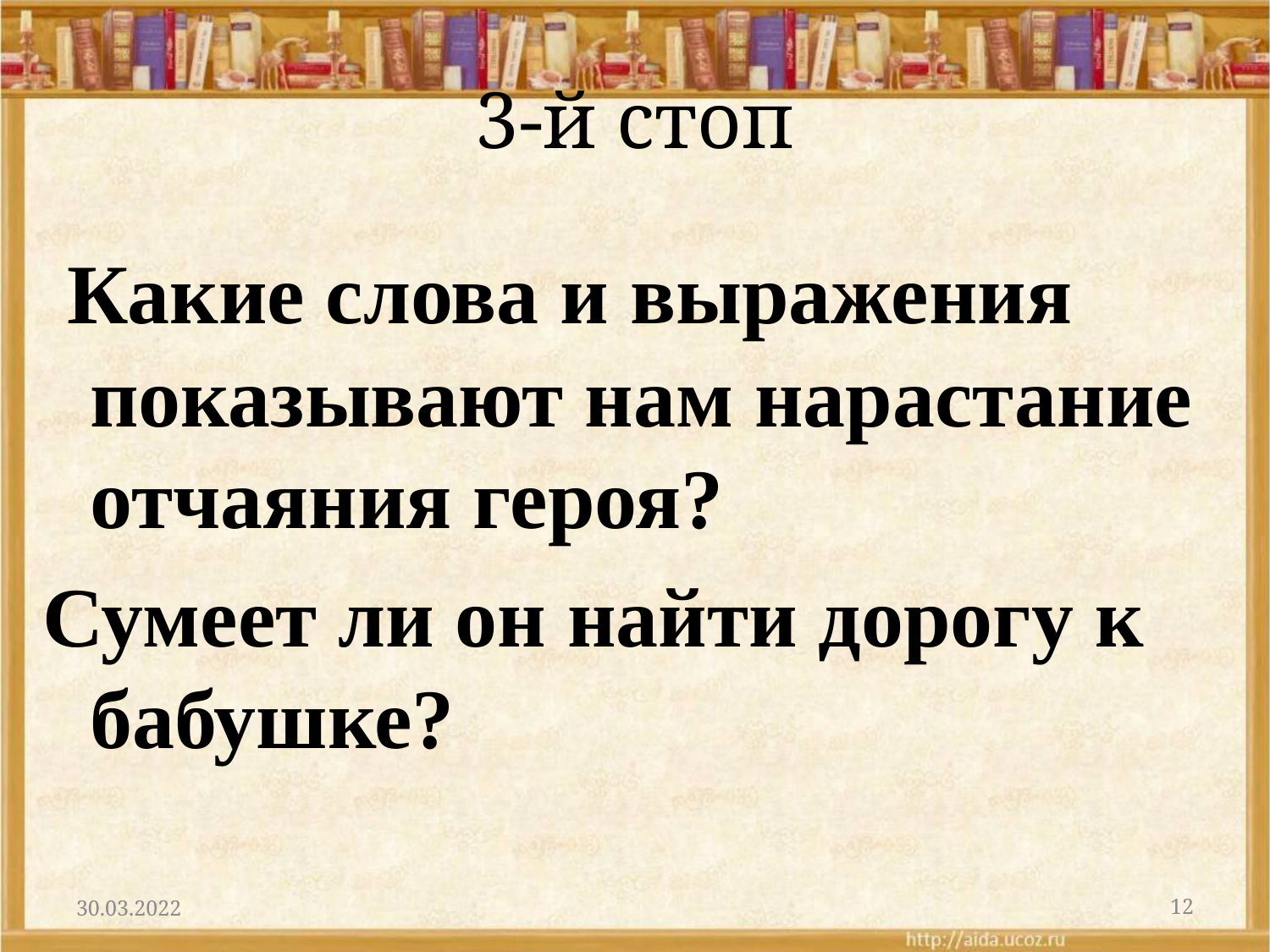

# 3-й стоп
 Какие слова и выражения показывают нам нарастание отчаяния героя?
Сумеет ли он найти дорогу к бабушке?

30.03.2022
12